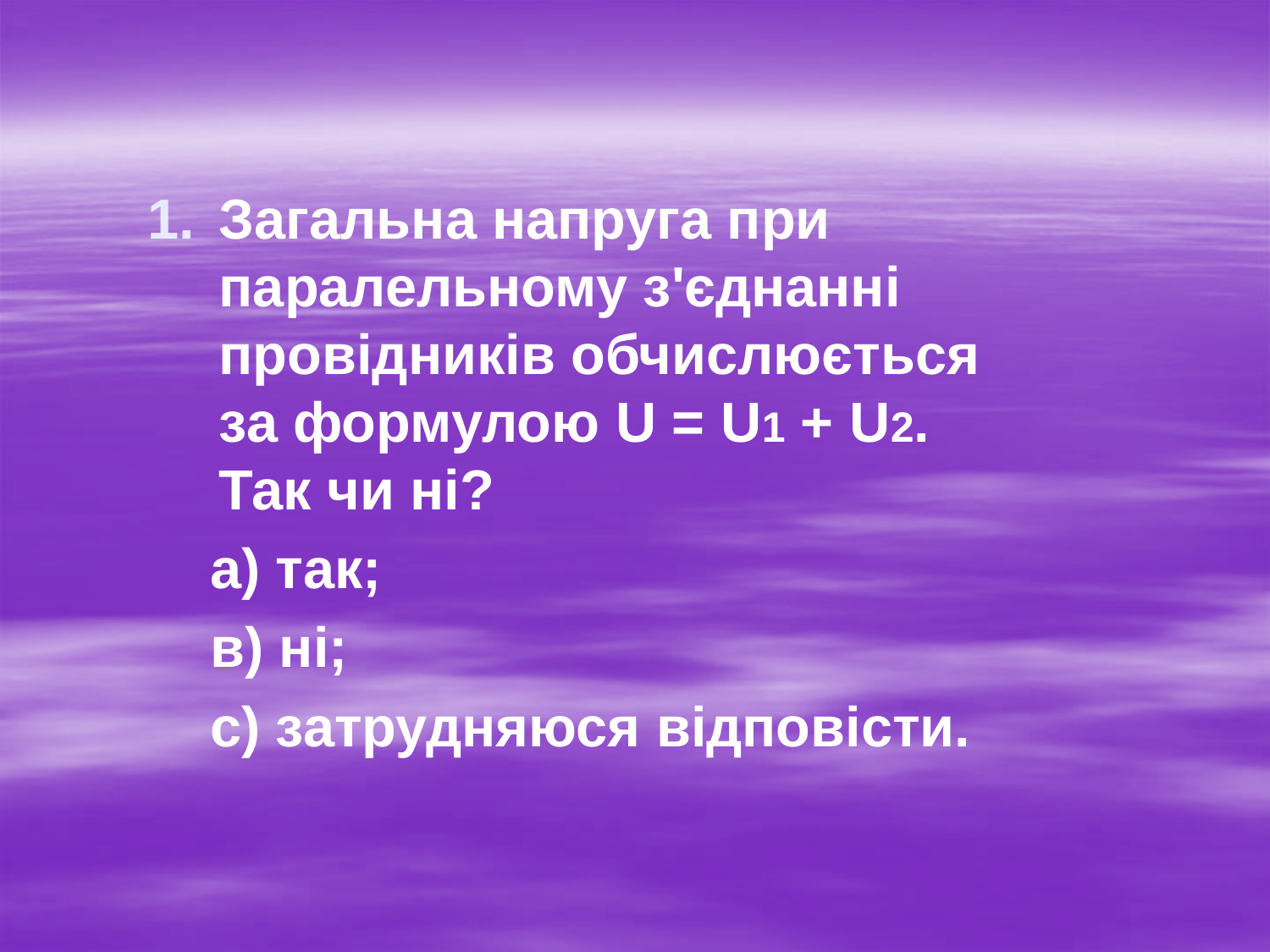

#
Загальна напруга при паралельному з'єднанні провідників обчислюється за формулою U = U1 + U2. Так чи ні?
    а) так;
    в) ні;
    с) затрудняюся відповісти.